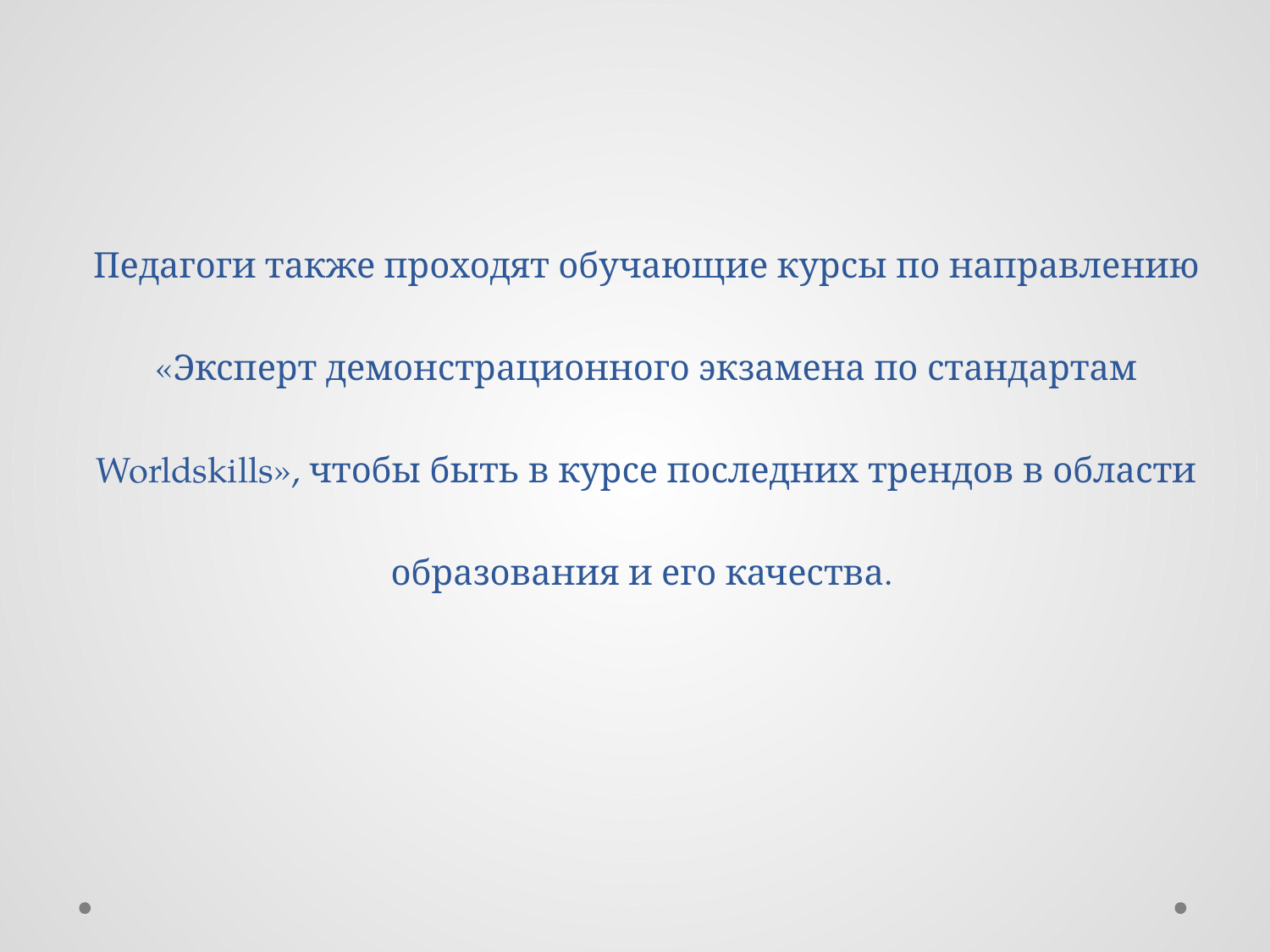

# Педагоги также проходят обучающие курсы по направлению «Эксперт демонстрационного экзамена по стандартам Worldskills», чтобы быть в курсе последних трендов в области образования и его качества.